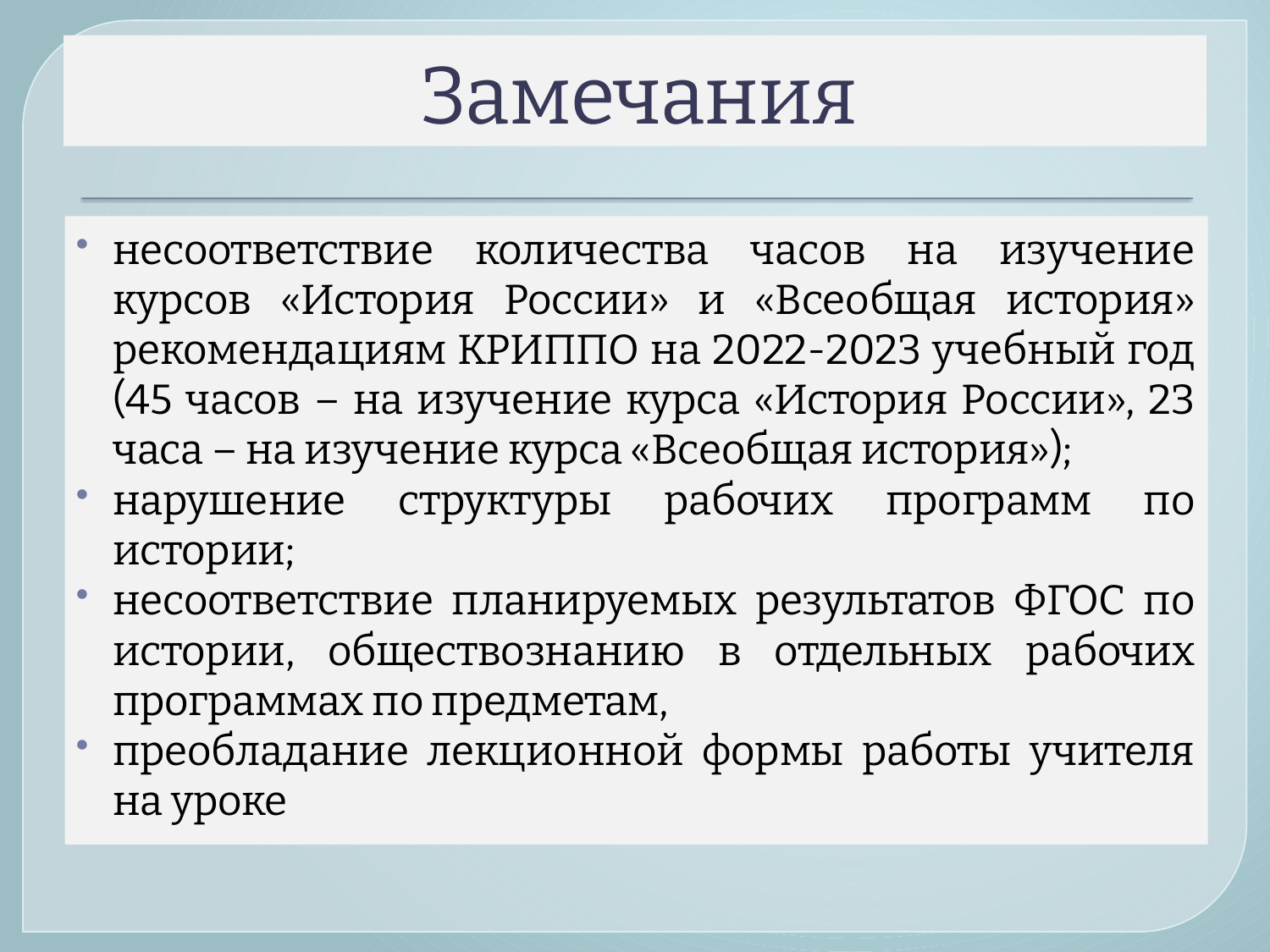

# Замечания
несоответствие количества часов на изучение курсов «История России» и «Всеобщая история» рекомендациям КРИППО на 2022-2023 учебный год (45 часов – на изучение курса «История России», 23 часа – на изучение курса «Всеобщая история»);
нарушение структуры рабочих программ по истории;
несоответствие планируемых результатов ФГОС по истории, обществознанию в отдельных рабочих программах по предметам,
преобладание лекционной формы работы учителя на уроке